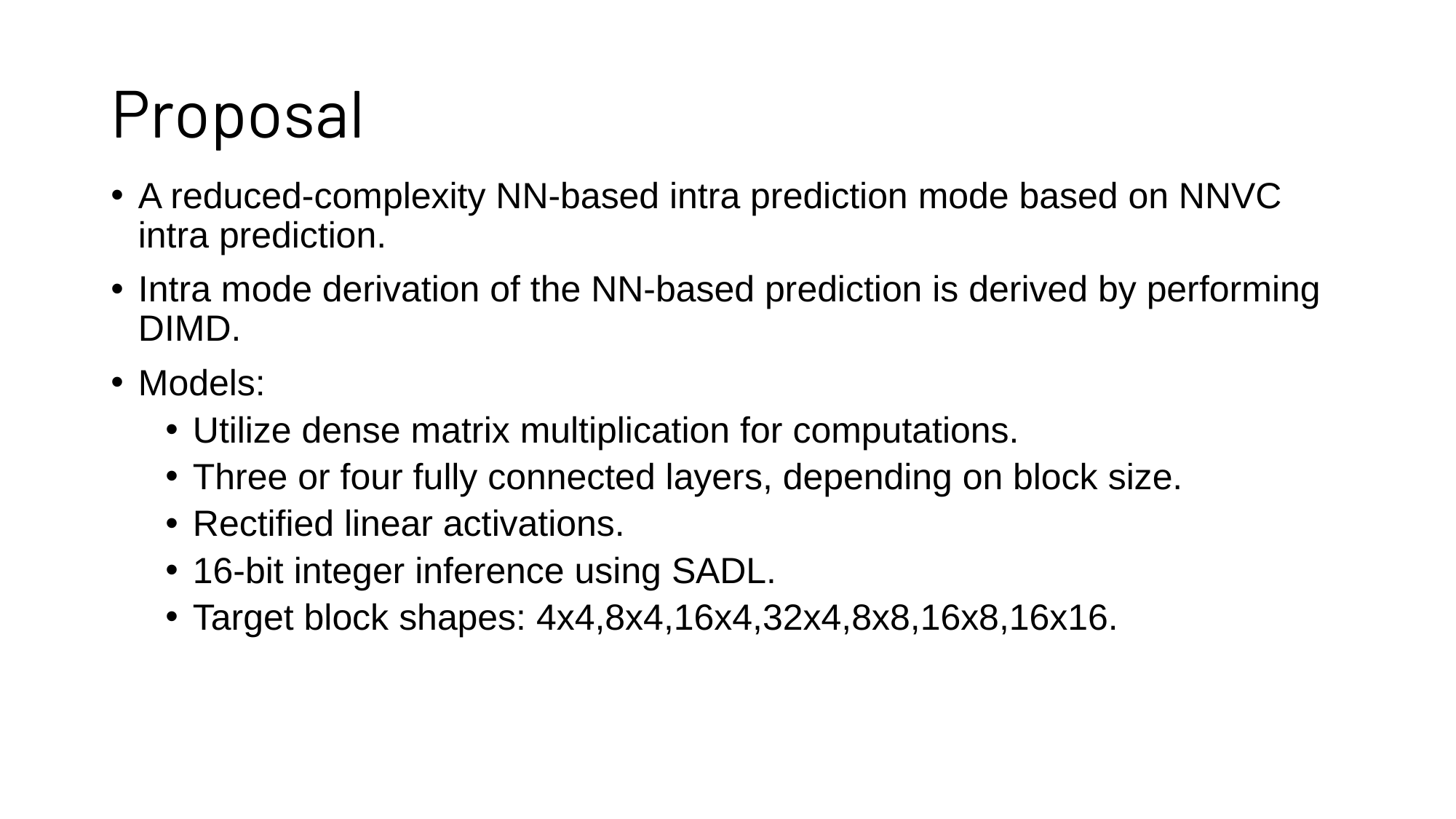

# Proposal
A reduced-complexity NN-based intra prediction mode based on NNVC intra prediction.
Intra mode derivation of the NN-based prediction is derived by performing DIMD.
Models:
Utilize dense matrix multiplication for computations.
Three or four fully connected layers, depending on block size.
Rectified linear activations.
16-bit integer inference using SADL.
Target block shapes: 4x4,8x4,16x4,32x4,8x8,16x8,16x16.